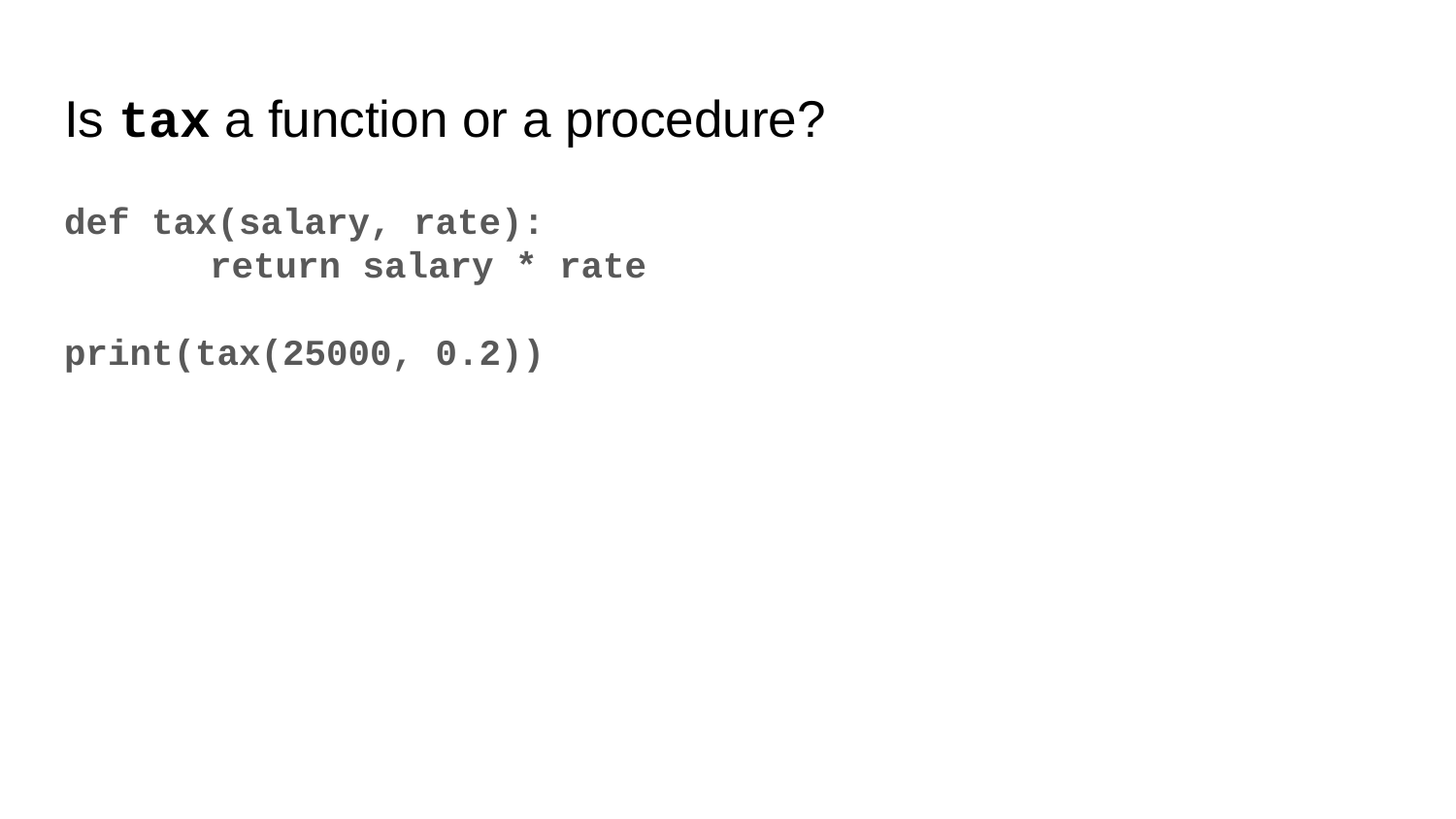

# Is tax a function or a procedure?
def tax(salary, rate):
	return salary * rate

print(tax(25000, 0.2))